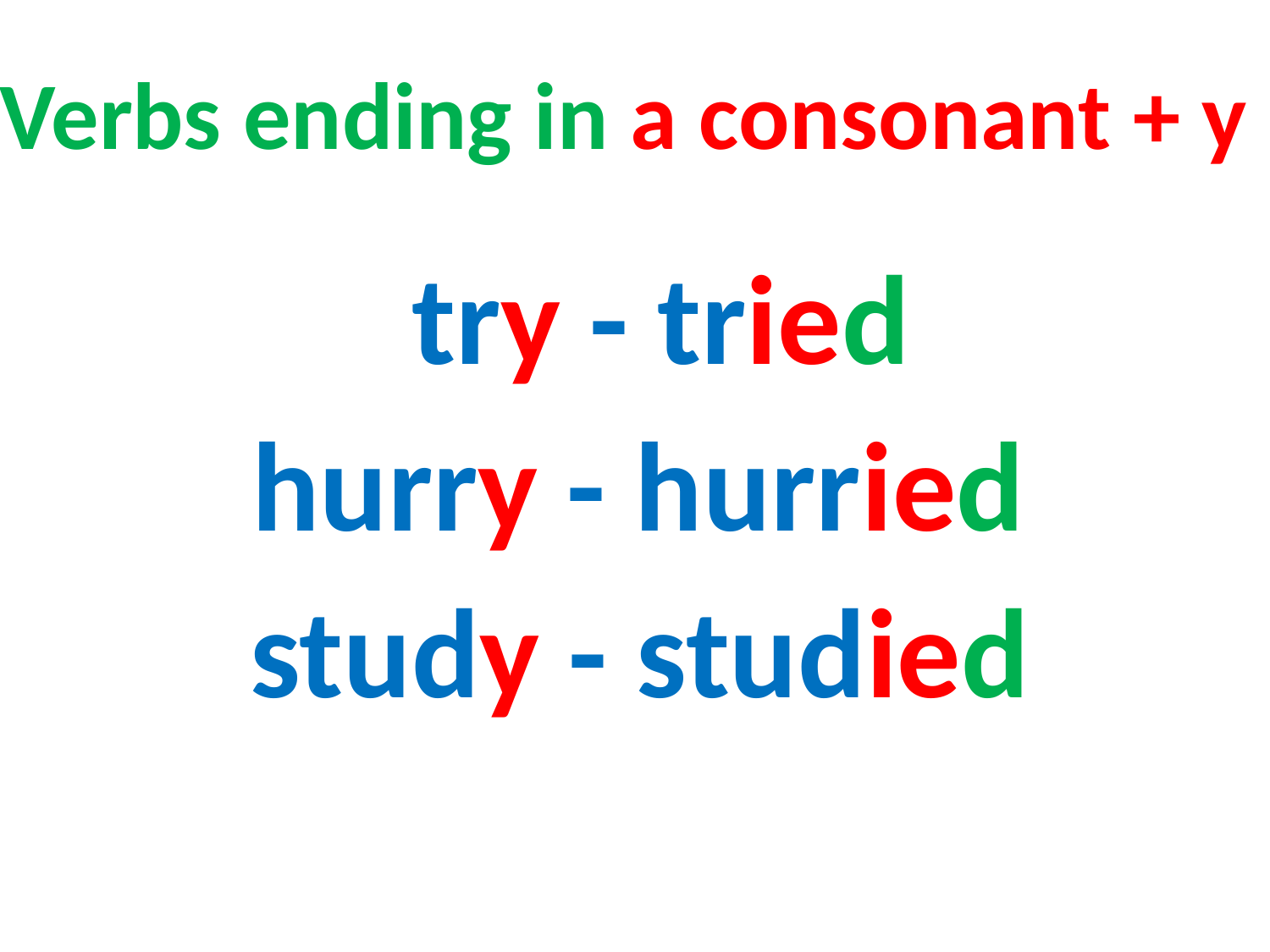

Verbs ending in a consonant + y
try - tried
hurry - hurried
study - studied